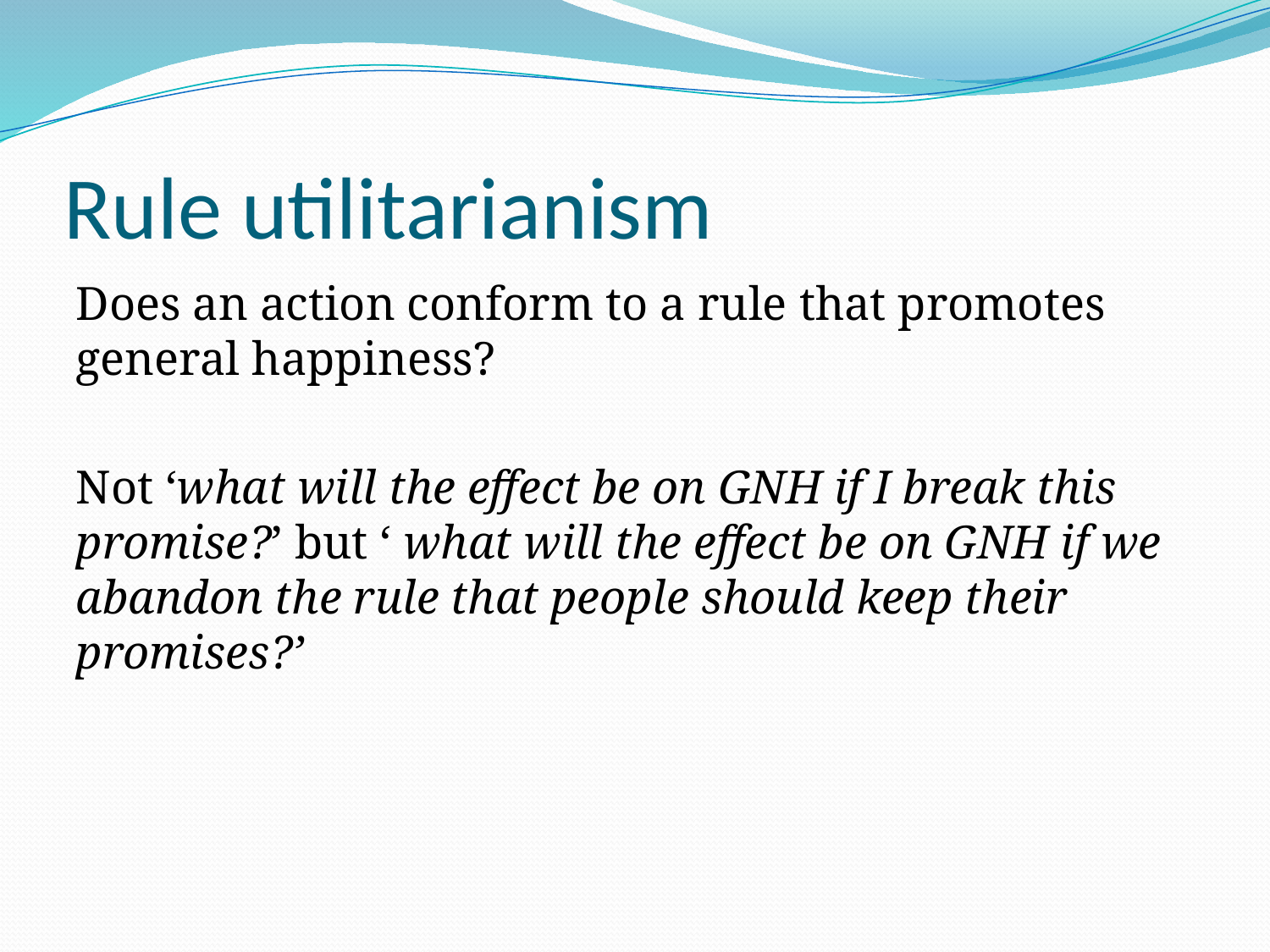

# Rule utilitarianism
Does an action conform to a rule that promotes general happiness?

Not ‘what will the effect be on GNH if I break this promise?’ but ‘ what will the effect be on GNH if we abandon the rule that people should keep their promises?’